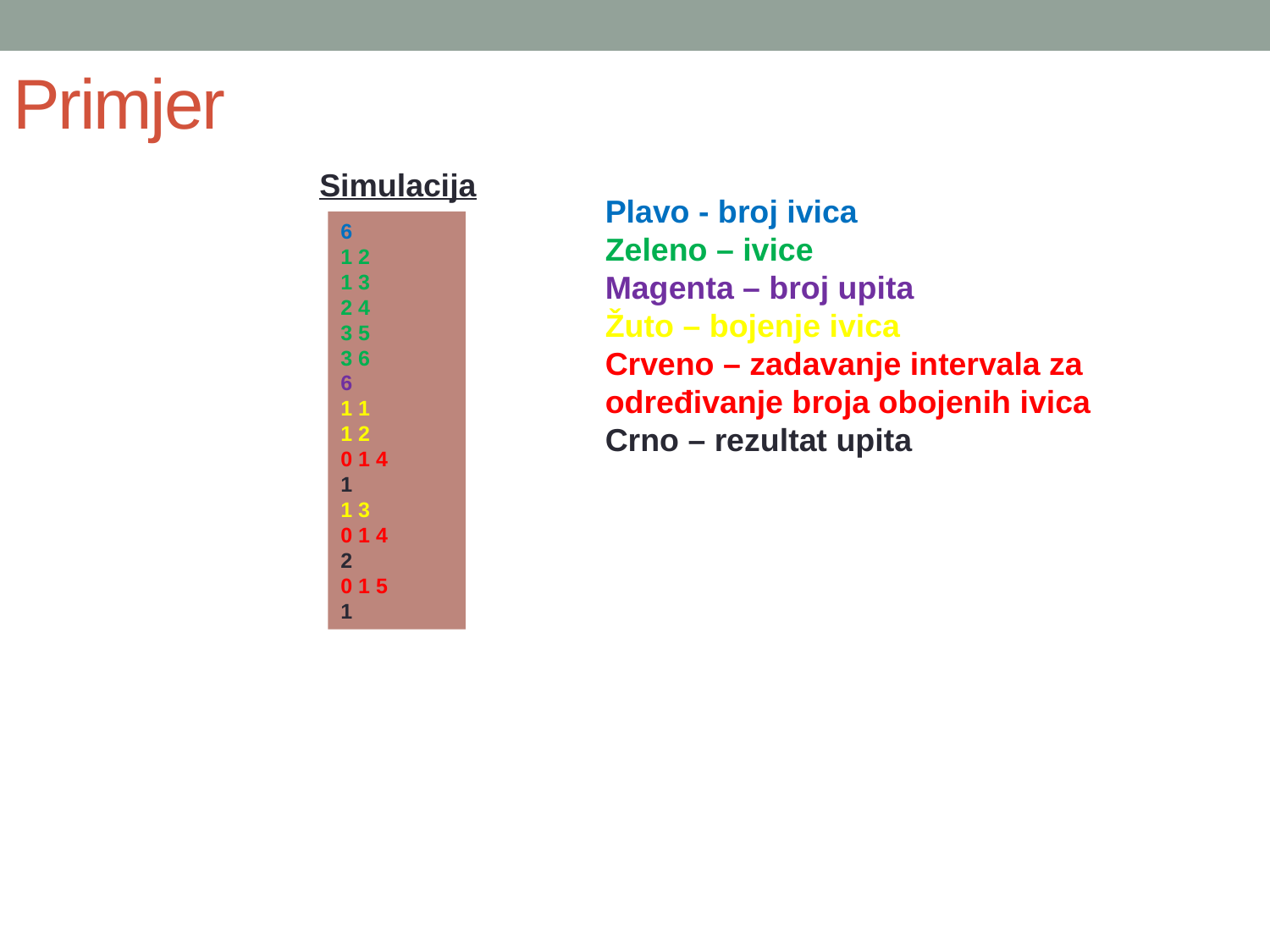

# Primjer
Simulacija
Plavo - broj ivica
Zeleno – ivice
Magenta – broj upita
Žuto – bojenje ivica
Crveno – zadavanje intervala za određivanje broja obojenih ivica
Crno – rezultat upita

6
1 2
1 3
2 4
3 5
3 6
6
1 1
1 2
0 1 4
1
1 3
0 1 4
2
0 1 5
1